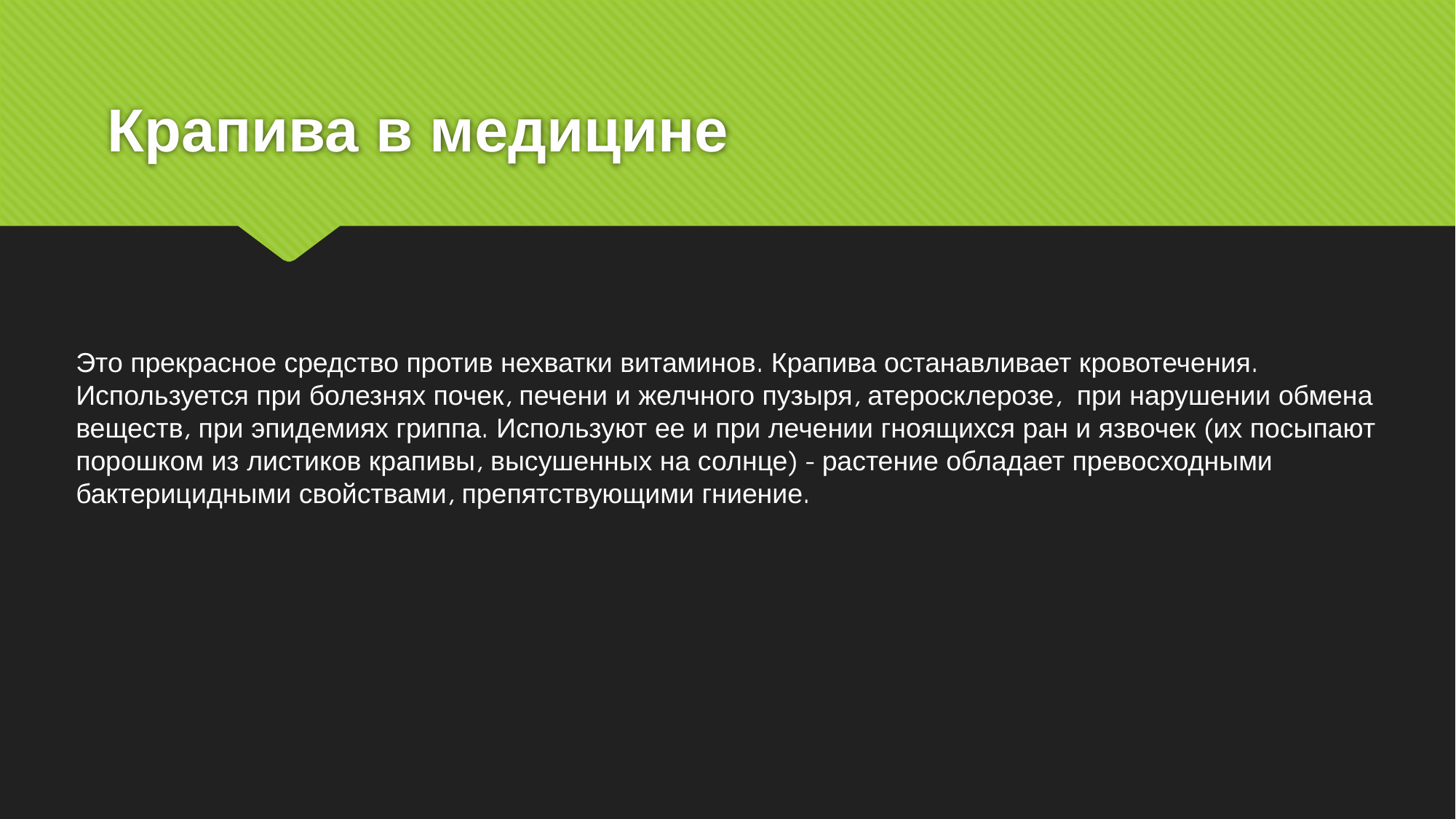

# Крапива в медицине
Это прекрасное средство против нехватки витаминов. Крапива останавливает кровотечения. Используется при болезнях почек, печени и желчного пузыря, атеросклерозе,  при нарушении обмена веществ, при эпидемиях гриппа. Используют ее и при лечении гноящихся ран и язвочек (их посыпают порошком из листиков крапивы, высушенных на солнце) - растение обладает превосходными бактерицидными свойствами, препятствующими гниение.